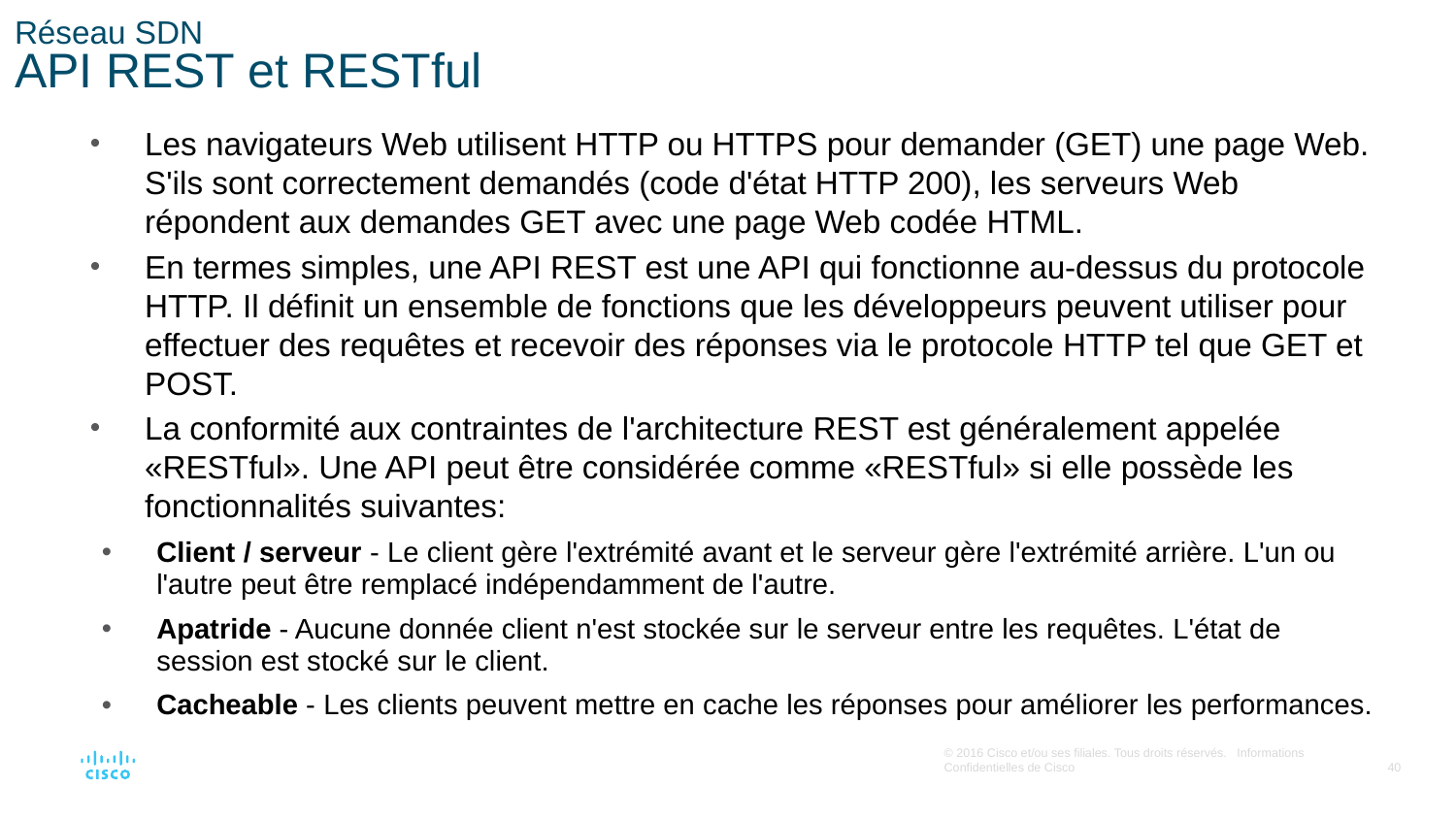

# Réseau SDN API REST et RESTful
Les navigateurs Web utilisent HTTP ou HTTPS pour demander (GET) une page Web. S'ils sont correctement demandés (code d'état HTTP 200), les serveurs Web répondent aux demandes GET avec une page Web codée HTML.
En termes simples, une API REST est une API qui fonctionne au-dessus du protocole HTTP. Il définit un ensemble de fonctions que les développeurs peuvent utiliser pour effectuer des requêtes et recevoir des réponses via le protocole HTTP tel que GET et POST.
La conformité aux contraintes de l'architecture REST est généralement appelée «RESTful». Une API peut être considérée comme «RESTful» si elle possède les fonctionnalités suivantes:
Client / serveur - Le client gère l'extrémité avant et le serveur gère l'extrémité arrière. L'un ou l'autre peut être remplacé indépendamment de l'autre.
Apatride - Aucune donnée client n'est stockée sur le serveur entre les requêtes. L'état de session est stocké sur le client.
Cacheable - Les clients peuvent mettre en cache les réponses pour améliorer les performances.